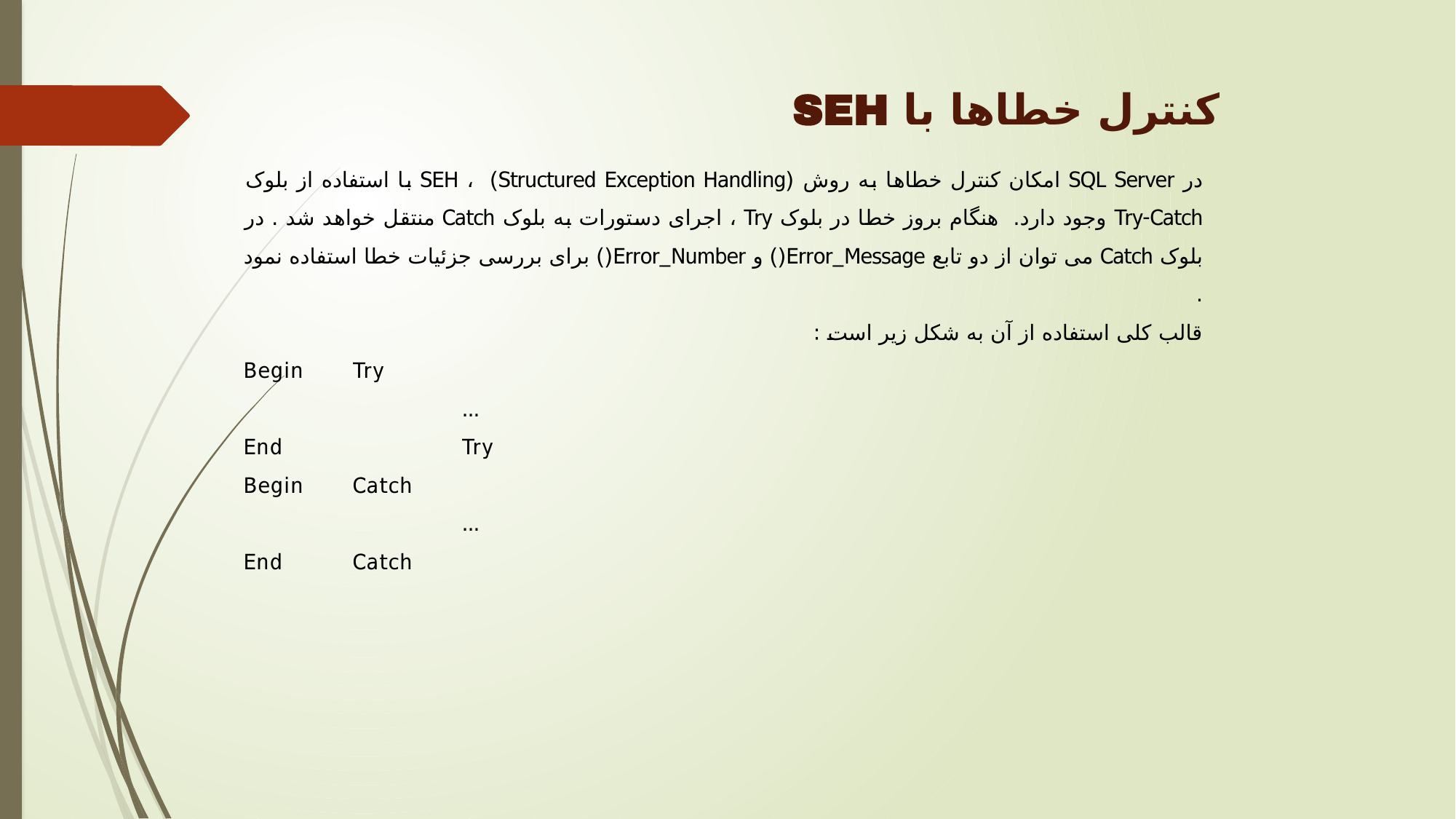

کنترل خطاها با SEH
در SQL Server امکان کنترل خطاها به روش SEH ،  (Structured Exception Handling) با استفاده از بلوک Try-Catch وجود دارد.  هنگام بروز خطا در بلوک Try ، اجرای دستورات به بلوک Catch منتقل خواهد شد . در بلوک Catch می توان از دو تابع Error_Message() و Error_Number() برای بررسی جزئیات خطا استفاده نمود .
قالب کلی استفاده از آن به شکل زیر است :
Begin	Try
		…
End		Try
Begin 	Catch
		…
End 	Catch